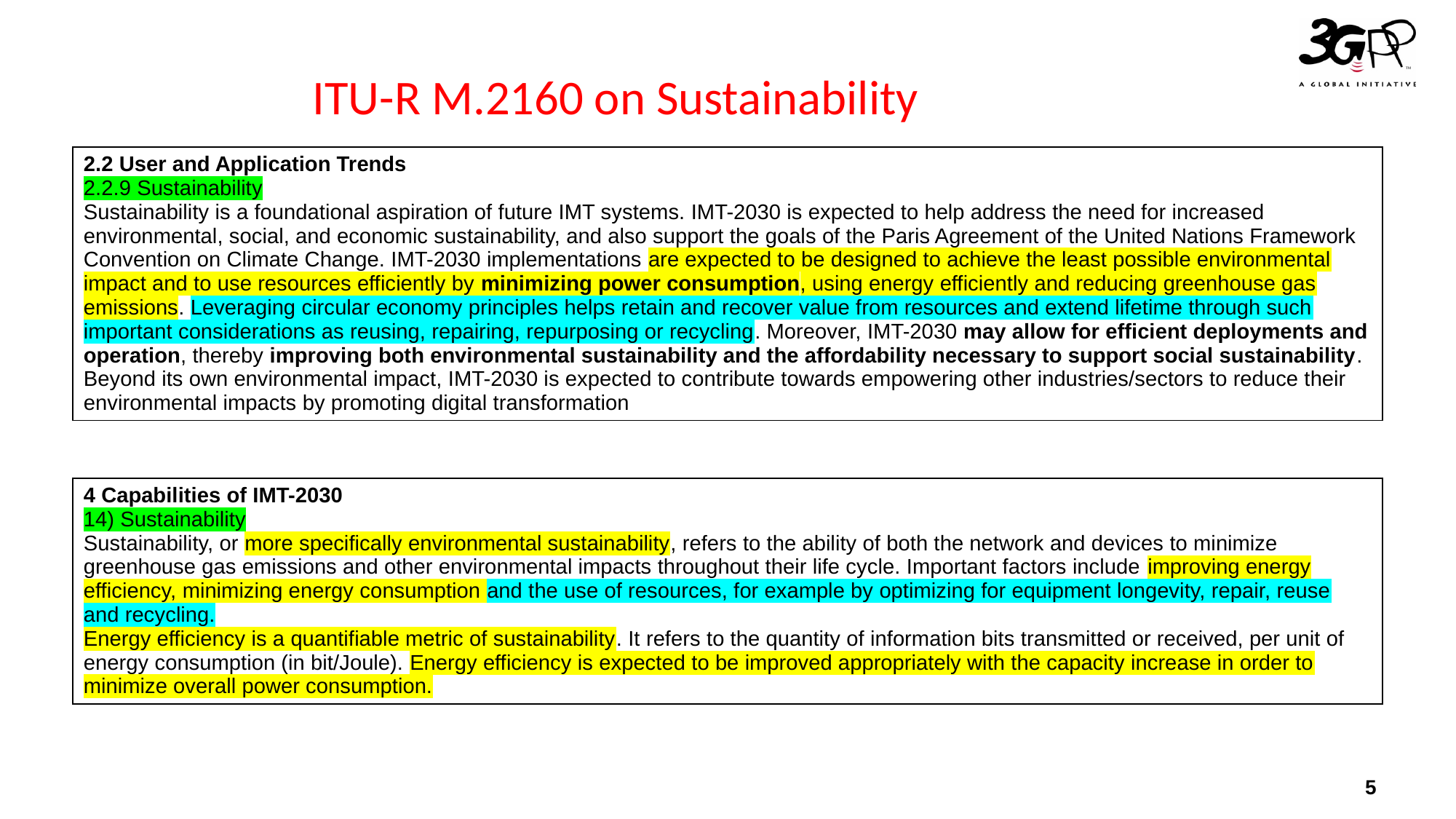

# ITU-R M.2160 on Sustainability
| 2.2 User and Application Trends 2.2.9 Sustainability Sustainability is a foundational aspiration of future IMT systems. IMT-2030 is expected to help address the need for increased environmental, social, and economic sustainability, and also support the goals of the Paris Agreement of the United Nations Framework Convention on Climate Change. IMT-2030 implementations are expected to be designed to achieve the least possible environmental impact and to use resources efficiently by minimizing power consumption, using energy efficiently and reducing greenhouse gas emissions. Leveraging circular economy principles helps retain and recover value from resources and extend lifetime through such important considerations as reusing, repairing, repurposing or recycling. Moreover, IMT-2030 may allow for efficient deployments and operation, thereby improving both environmental sustainability and the affordability necessary to support social sustainability. Beyond its own environmental impact, IMT-2030 is expected to contribute towards empowering other industries/sectors to reduce their environmental impacts by promoting digital transformation |
| --- |
| 4 Capabilities of IMT-2030 14) Sustainability Sustainability, or more specifically environmental sustainability, refers to the ability of both the network and devices to minimize greenhouse gas emissions and other environmental impacts throughout their life cycle. Important factors include improving energy efficiency, minimizing energy consumption and the use of resources, for example by optimizing for equipment longevity, repair, reuse and recycling. Energy efficiency is a quantifiable metric of sustainability. It refers to the quantity of information bits transmitted or received, per unit of energy consumption (in bit/Joule). Energy efficiency is expected to be improved appropriately with the capacity increase in order to minimize overall power consumption. |
| --- |